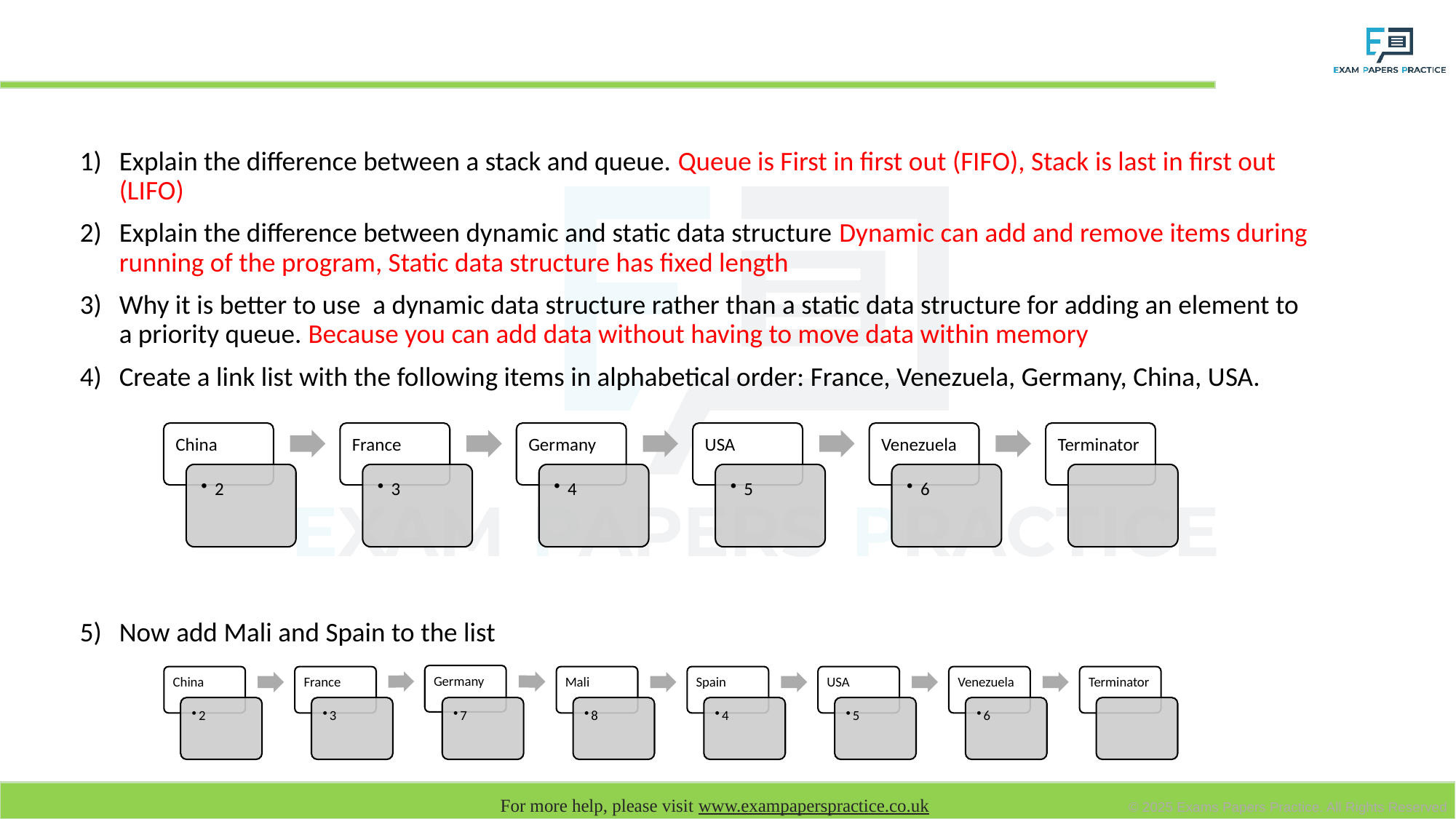

# Plenary
Explain the difference between a stack and queue. Queue is First in first out (FIFO), Stack is last in first out (LIFO)
Explain the difference between dynamic and static data structure Dynamic can add and remove items during running of the program, Static data structure has fixed length
Why it is better to use  a dynamic data structure rather than a static data structure for adding an element to a priority queue. Because you can add data without having to move data within memory
Create a link list with the following items in alphabetical order: France, Venezuela, Germany, China, USA.

Now add Mali and Spain to the list

China
2

France
3

Germany
4

USA
5

Venezuela
6

Terminator

China
2

France
3

Germany
7

Mali
8

Spain
4

USA
5

Venezuela
6

Terminator